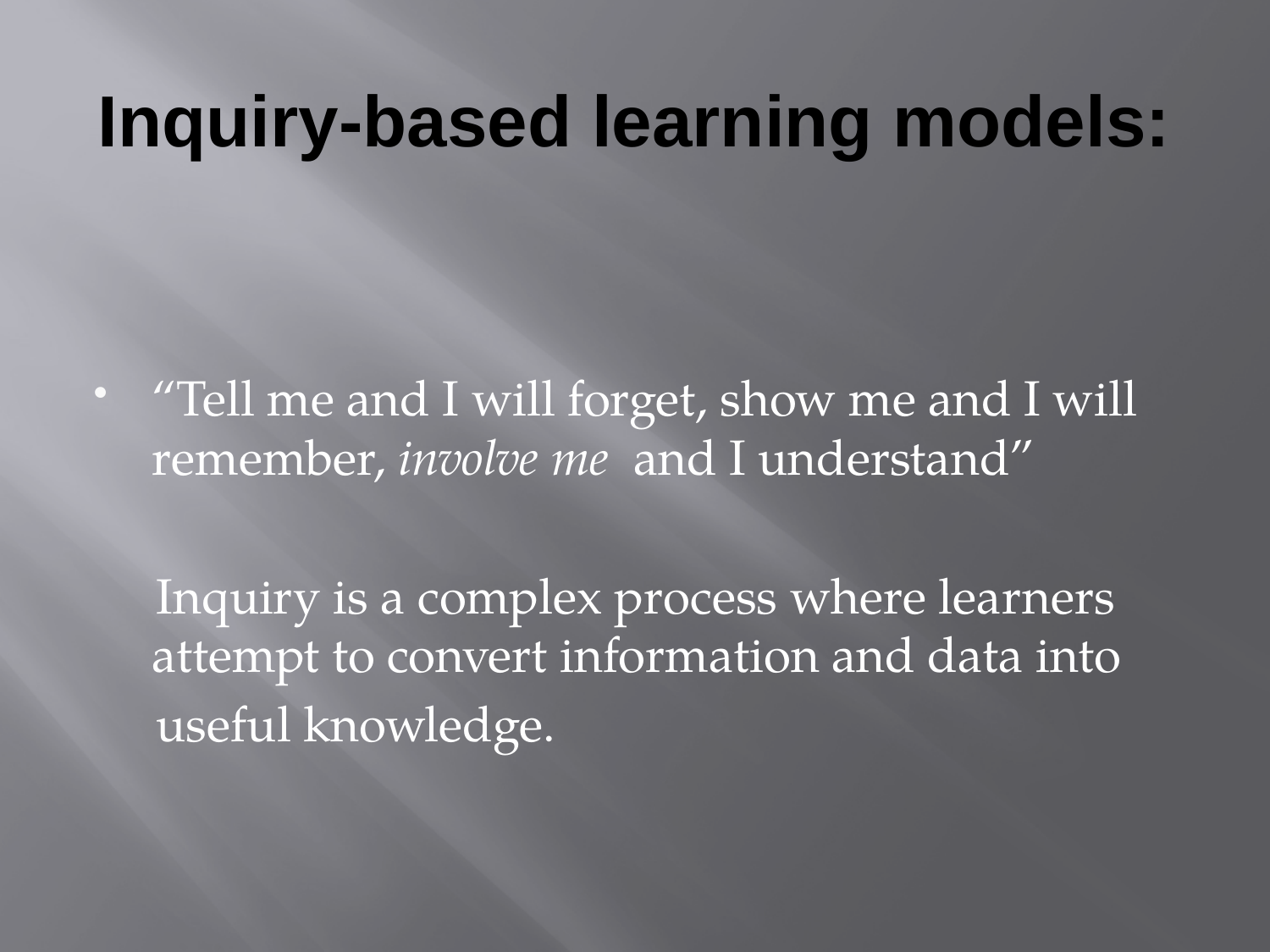

# Inquiry-based learning models:

“Tell me and I will forget, show me and I will remember, involve me  and I understand”

     Inquiry is a complex process where learners attempt to convert information and data into
     useful knowledge.